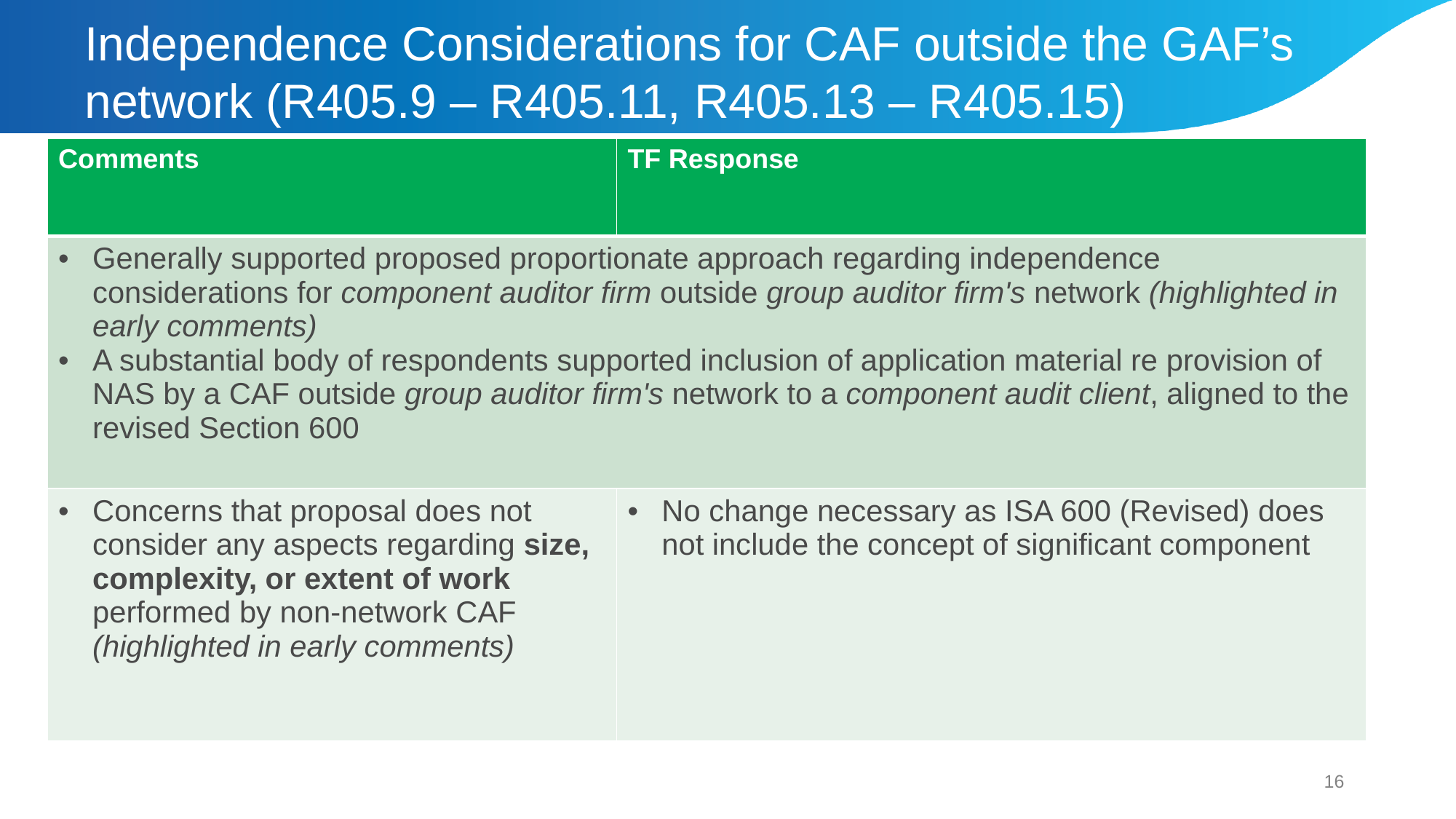

# Independence Considerations for CAF outside the GAF’s network (R405.9 – R405.11, R405.13 – R405.15)
| Comments | TF Response |
| --- | --- |
| Generally supported proposed proportionate approach regarding independence considerations for component auditor firm outside group auditor firm's network (highlighted in early comments) A substantial body of respondents supported inclusion of application material re provision of NAS by a CAF outside group auditor firm's network to a component audit client, aligned to the revised Section 600 |  |
| Concerns that proposal does not consider any aspects regarding size, complexity, or extent of work performed by non-network CAF (highlighted in early comments) | No change necessary as ISA 600 (Revised) does not include the concept of significant component |
16